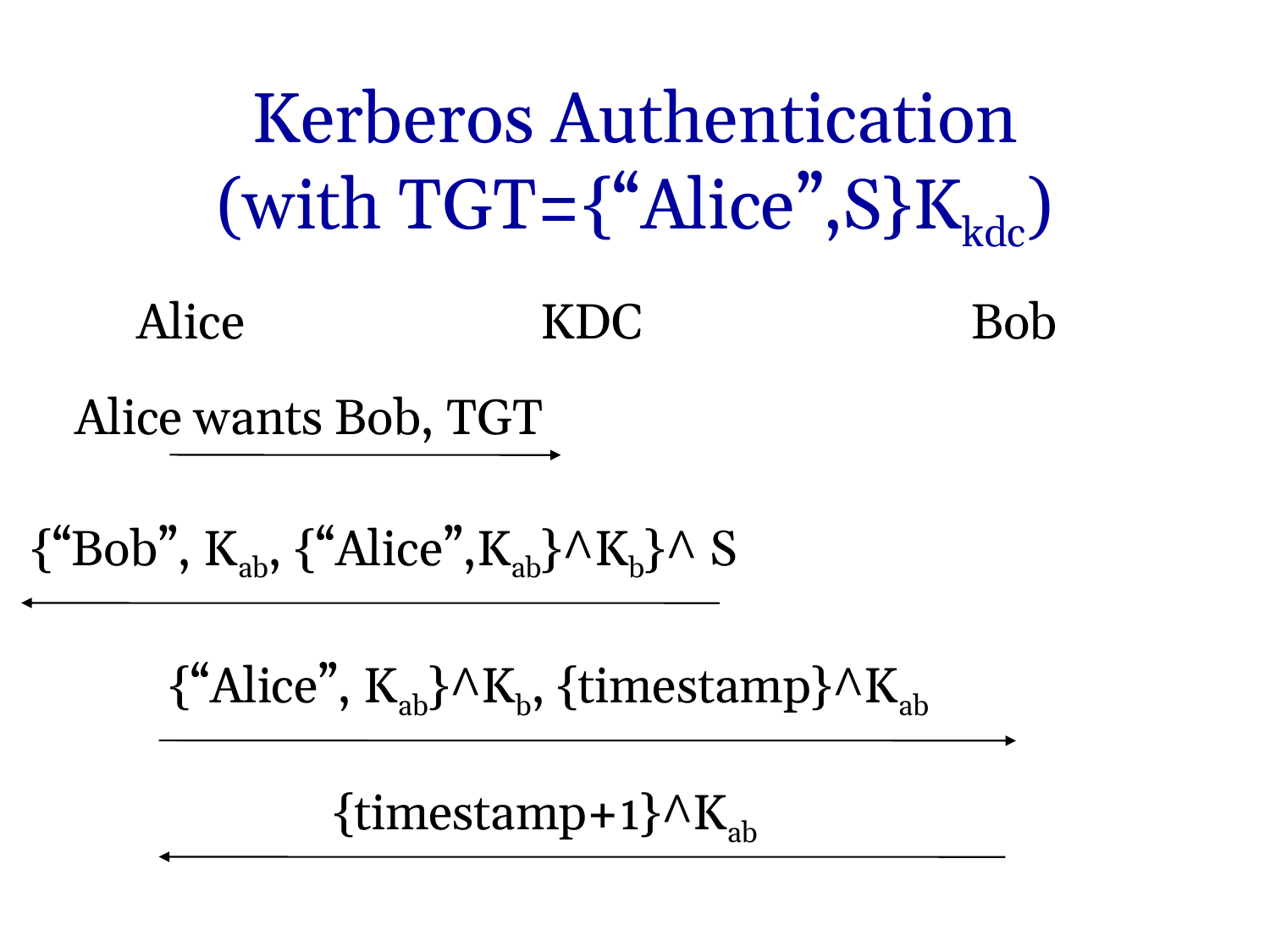

# Kerberos Authentication (with TGT={“Alice”,S}Kkdc)
Alice
KDC
Bob
Alice wants Bob, TGT

{“Bob”, Kab, {“Alice”,Kab}^Kb}^ S

{“Alice”, Kab}^Kb, {timestamp}^Kab

{timestamp+1}^Kab